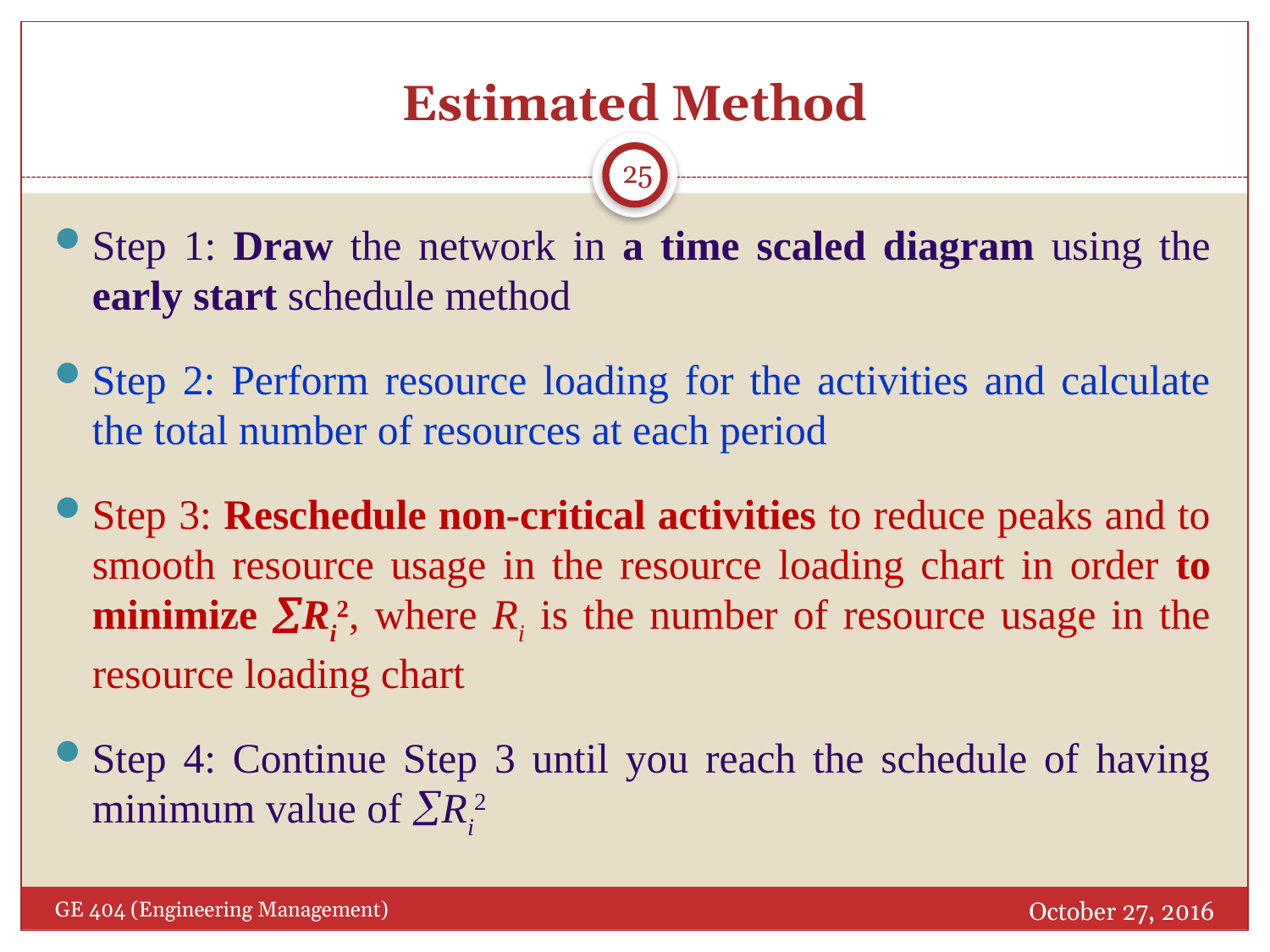

# Estimated Method
25
Step 1: Draw the network in a time scaled diagram using the early start schedule method
Step 2: Perform resource loading for the activities and calculate the total number of resources at each period
Step 3: Reschedule non-critical activities to reduce peaks and to smooth resource usage in the resource loading chart in order to minimize ∑Ri2, where Ri is the number of resource usage in the resource loading chart
Step 4: Continue Step 3 until you reach the schedule of having minimum value of ∑Ri2

October 27, 2016
GE 404 (Engineering Management)